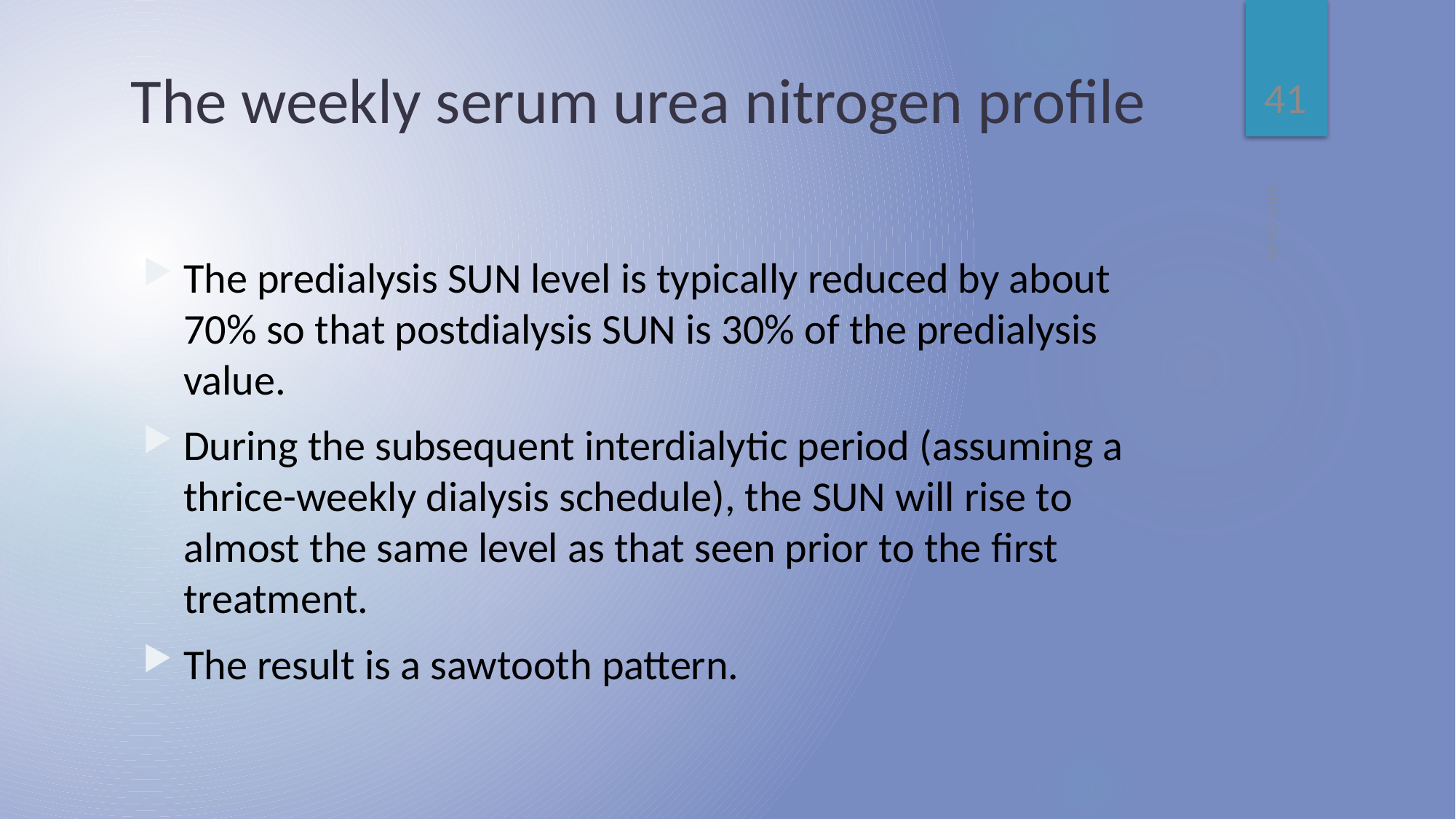

41
# The weekly serum urea nitrogen profile
1401.04.09
The predialysis SUN level is typically reduced by about 70% so that postdialysis SUN is 30% of the predialysis value.
During the subsequent interdialytic period (assuming a thrice-weekly dialysis schedule), the SUN will rise to almost the same level as that seen prior to the first treatment.
The result is a sawtooth pattern.